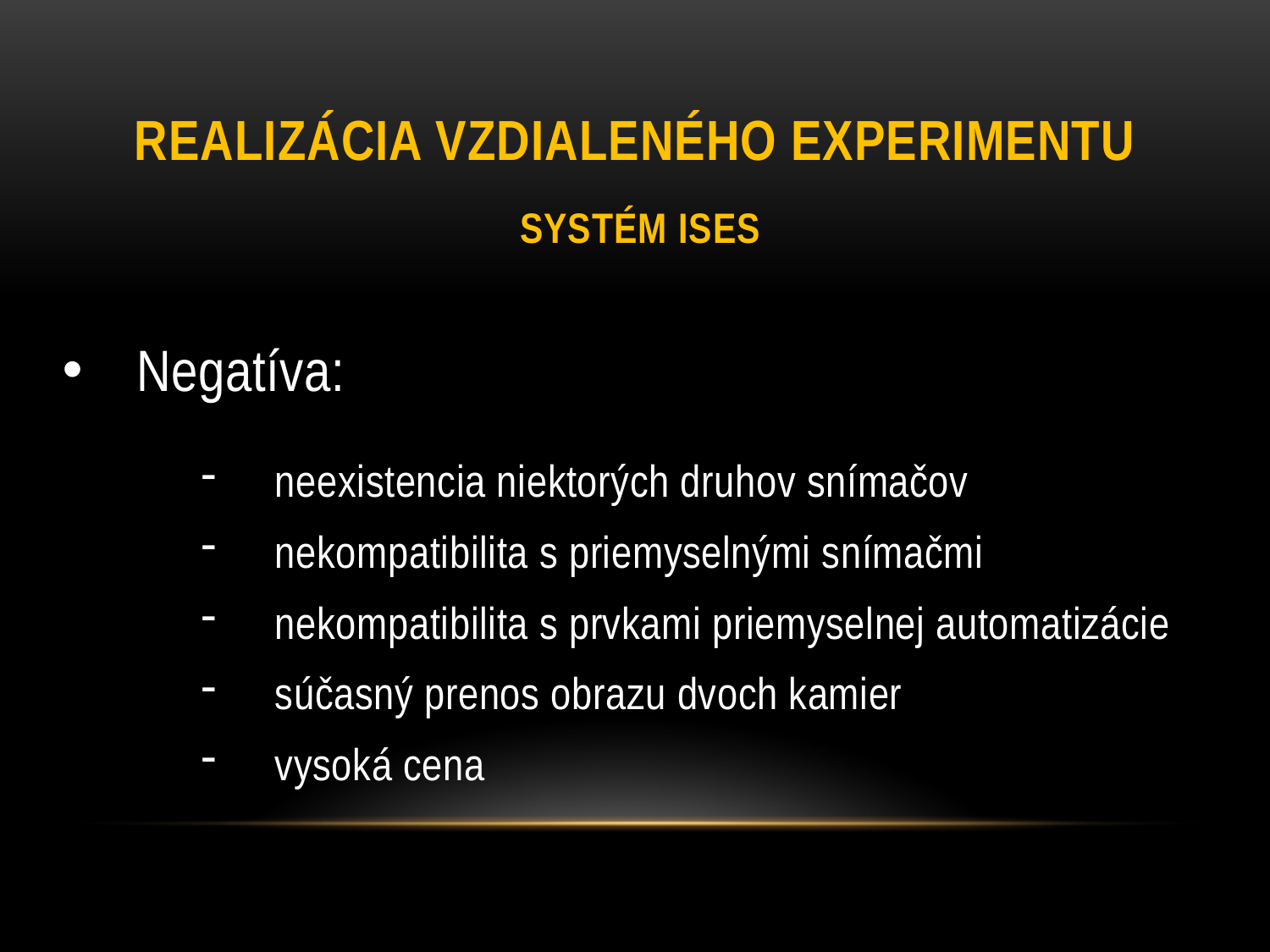

# realizácia VZDIALENÉHO EXPERIMENTU
Systém ISES
Negatíva:
neexistencia niektorých druhov snímačov
nekompatibilita s priemyselnými snímačmi
nekompatibilita s prvkami priemyselnej automatizácie
súčasný prenos obrazu dvoch kamier
vysoká cena